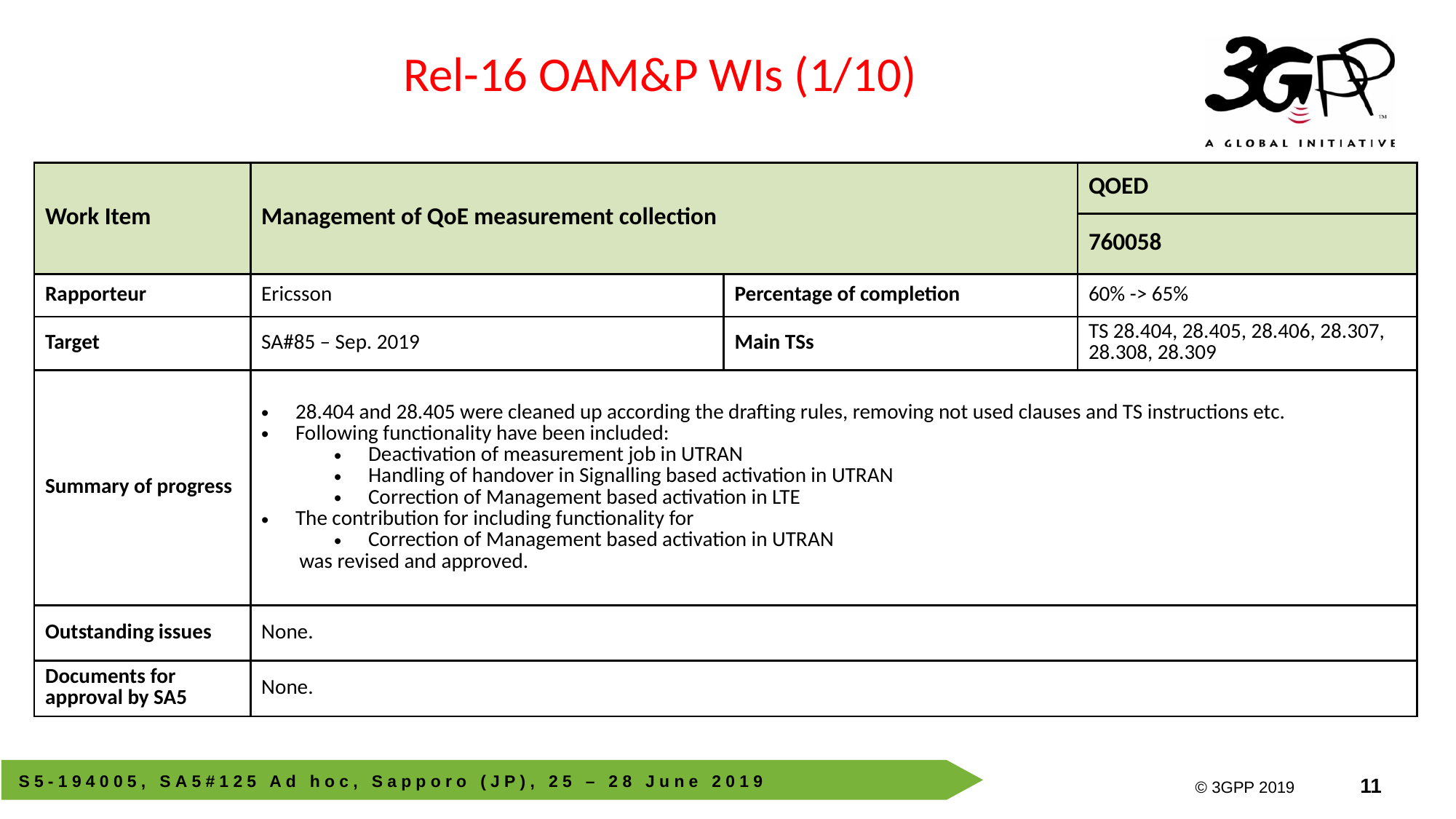

Rel-16 OAM&P WIs (1/10)
| Work Item | Management of QoE measurement collection |  | QOED |
| --- | --- | --- | --- |
|  |  |  | 760058 |
| Rapporteur | Ericsson | Percentage of completion | 60% -> 65% |
| Target | SA#85 – Sep. 2019 | Main TSs | TS 28.404, 28.405, 28.406, 28.307, 28.308, 28.309 |
| Summary of progress | 28.404 and 28.405 were cleaned up according the drafting rules, removing not used clauses and TS instructions etc. Following functionality have been included: Deactivation of measurement job in UTRAN Handling of handover in Signalling based activation in UTRAN Correction of Management based activation in LTE The contribution for including functionality for Correction of Management based activation in UTRAN was revised and approved. |  |  |
| Outstanding issues | None. |  |  |
| Documents for approval by SA5 | None. |  |  |